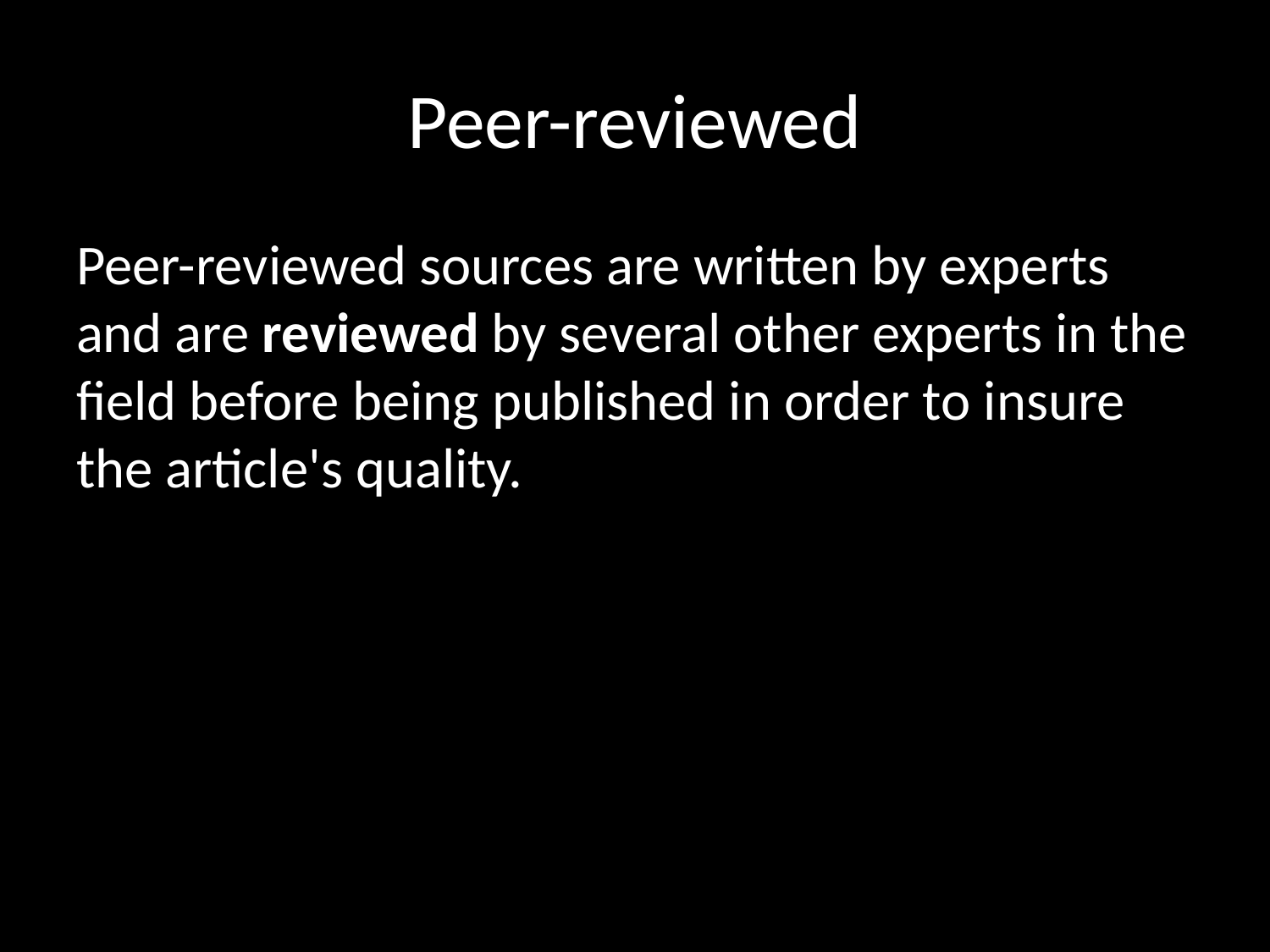

# Peer-reviewed
Peer-reviewed sources are written by experts and are reviewed by several other experts in the field before being published in order to insure the article's quality.